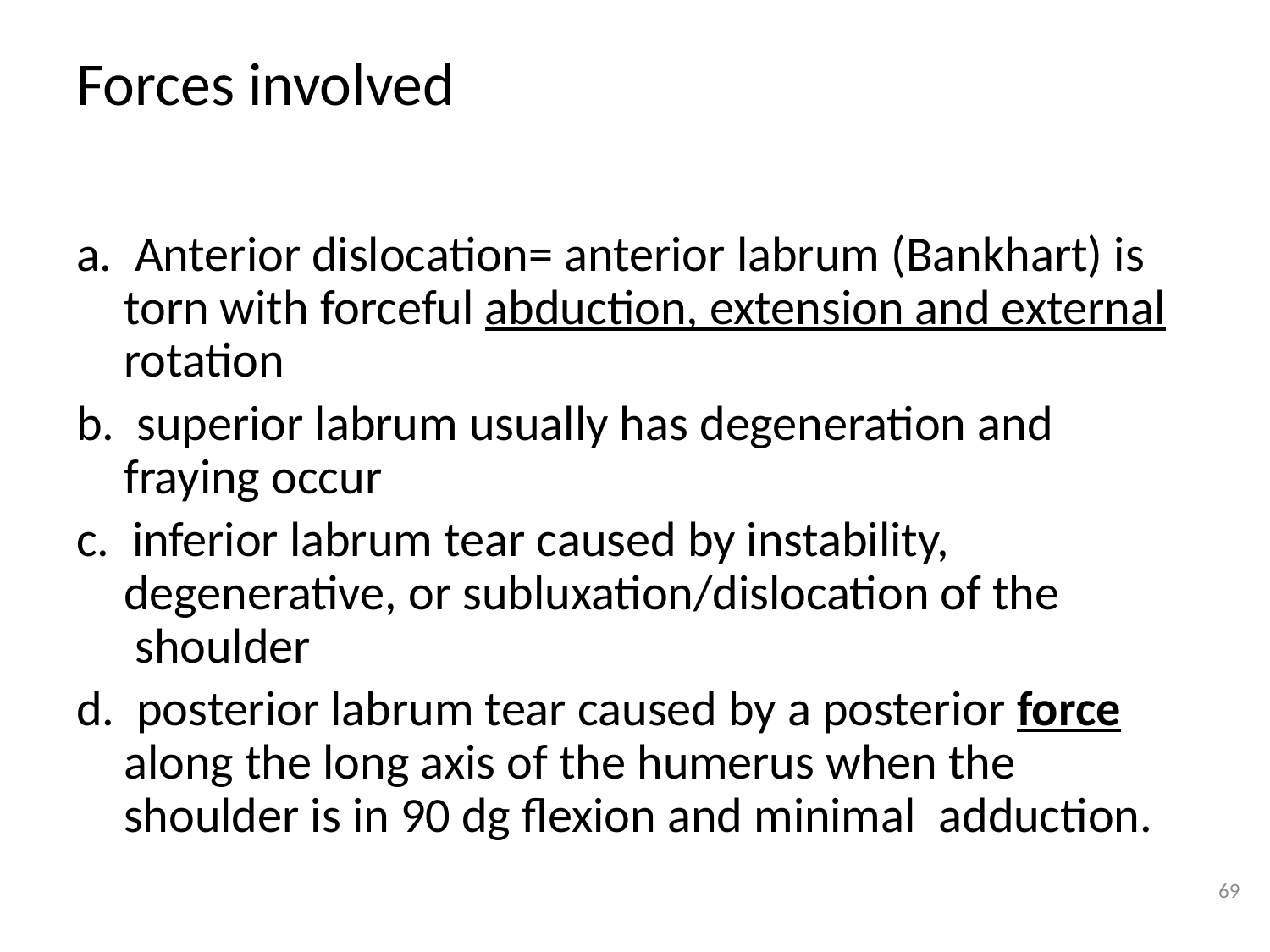

# Forces involved
a.  Anterior dislocation= anterior labrum (Bankhart) is torn with forceful abduction, extension and external rotation
b.  superior labrum usually has degeneration and fraying occur
c.  inferior labrum tear caused by instability, degenerative, or subluxation/dislocation of the  shoulder
d.  posterior labrum tear caused by a posterior force along the long axis of the humerus when the shoulder is in 90 dg flexion and minimal  adduction.
69